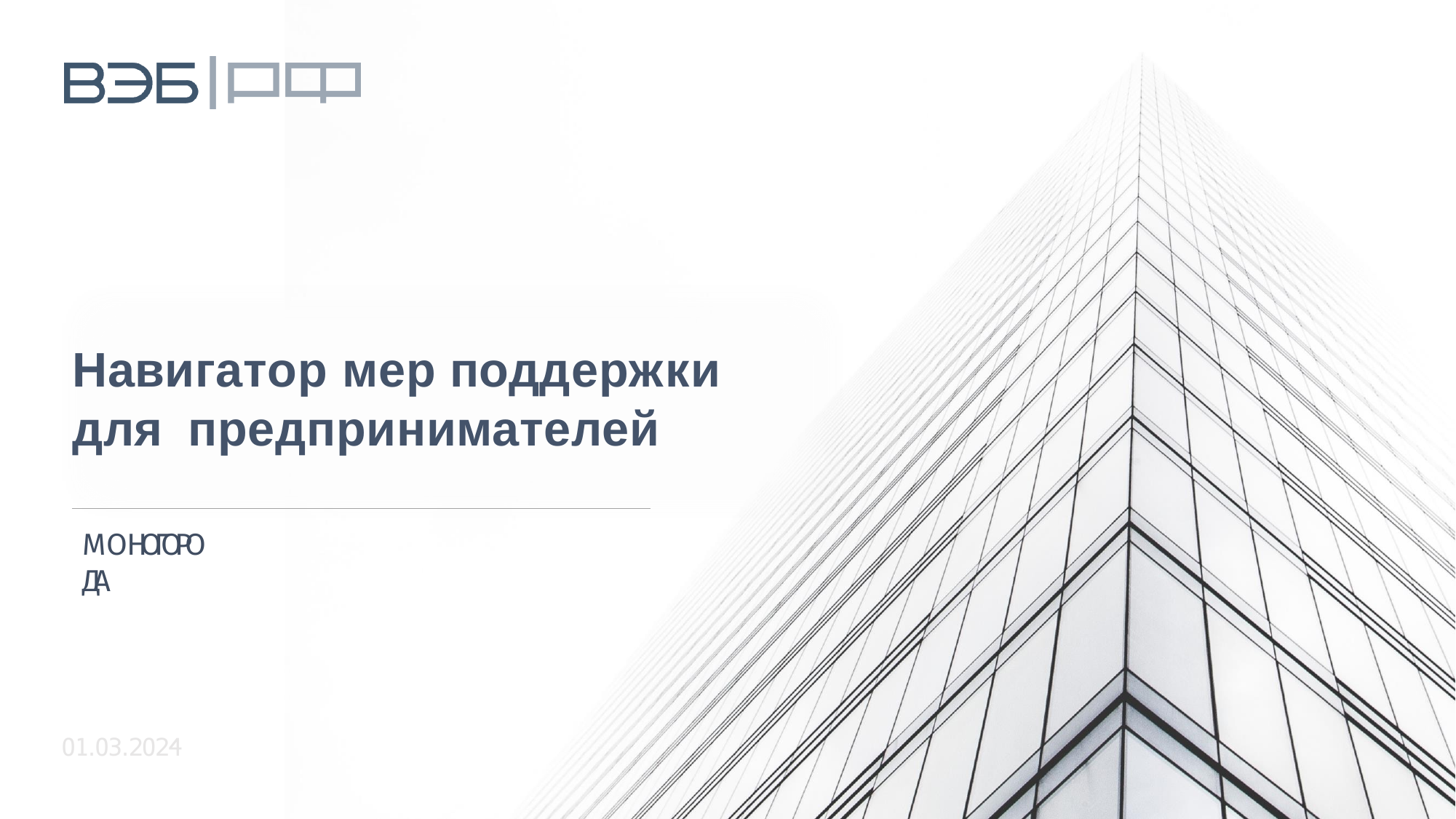

Навигатор мер поддержки для  предпринимателей

МОНОГОРОДА
01.03.2024